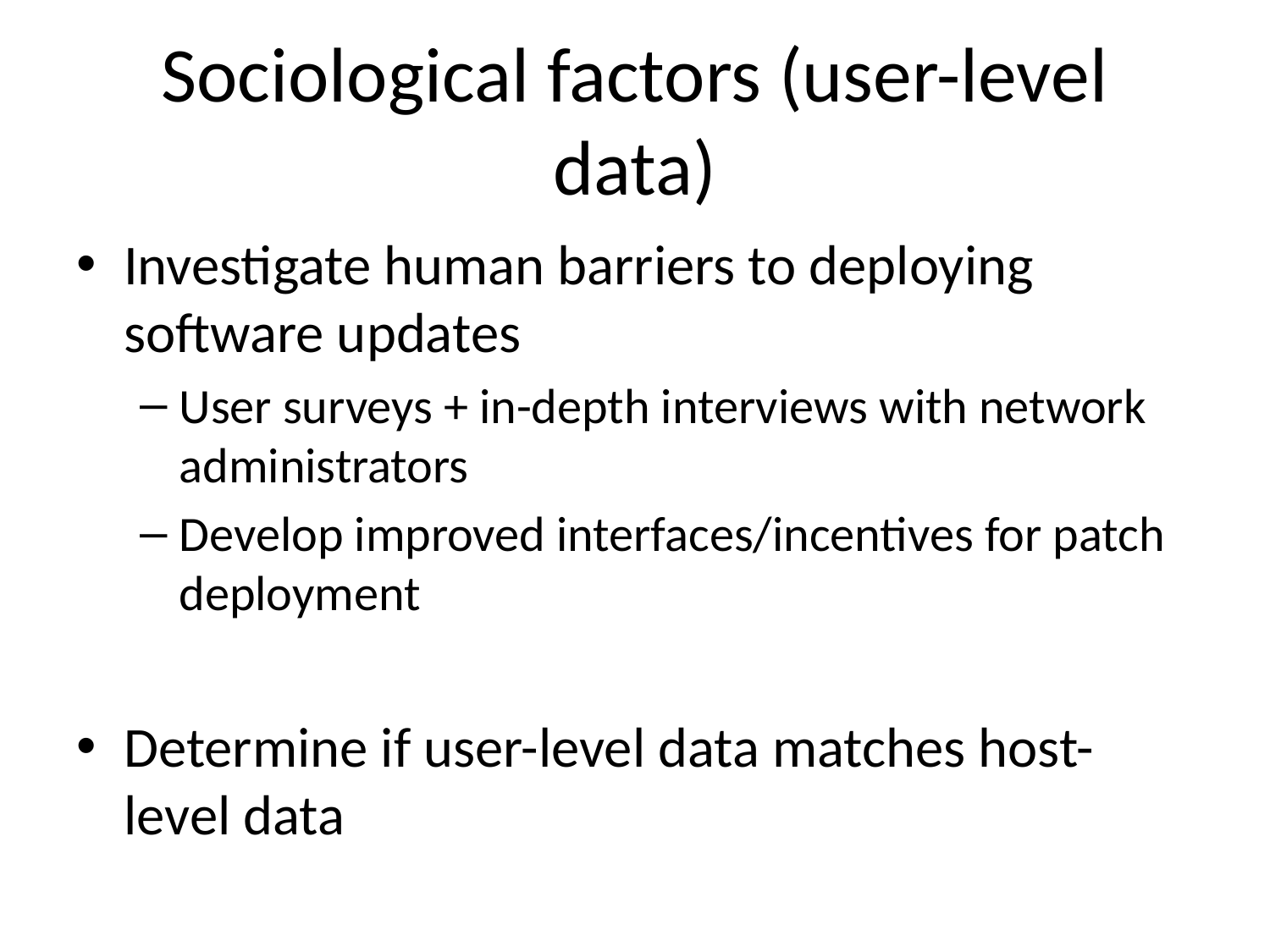

# Sociological factors (user-level data)
Investigate human barriers to deploying software updates
User surveys + in-depth interviews with network administrators
Develop improved interfaces/incentives for patch deployment

Determine if user-level data matches host-level data